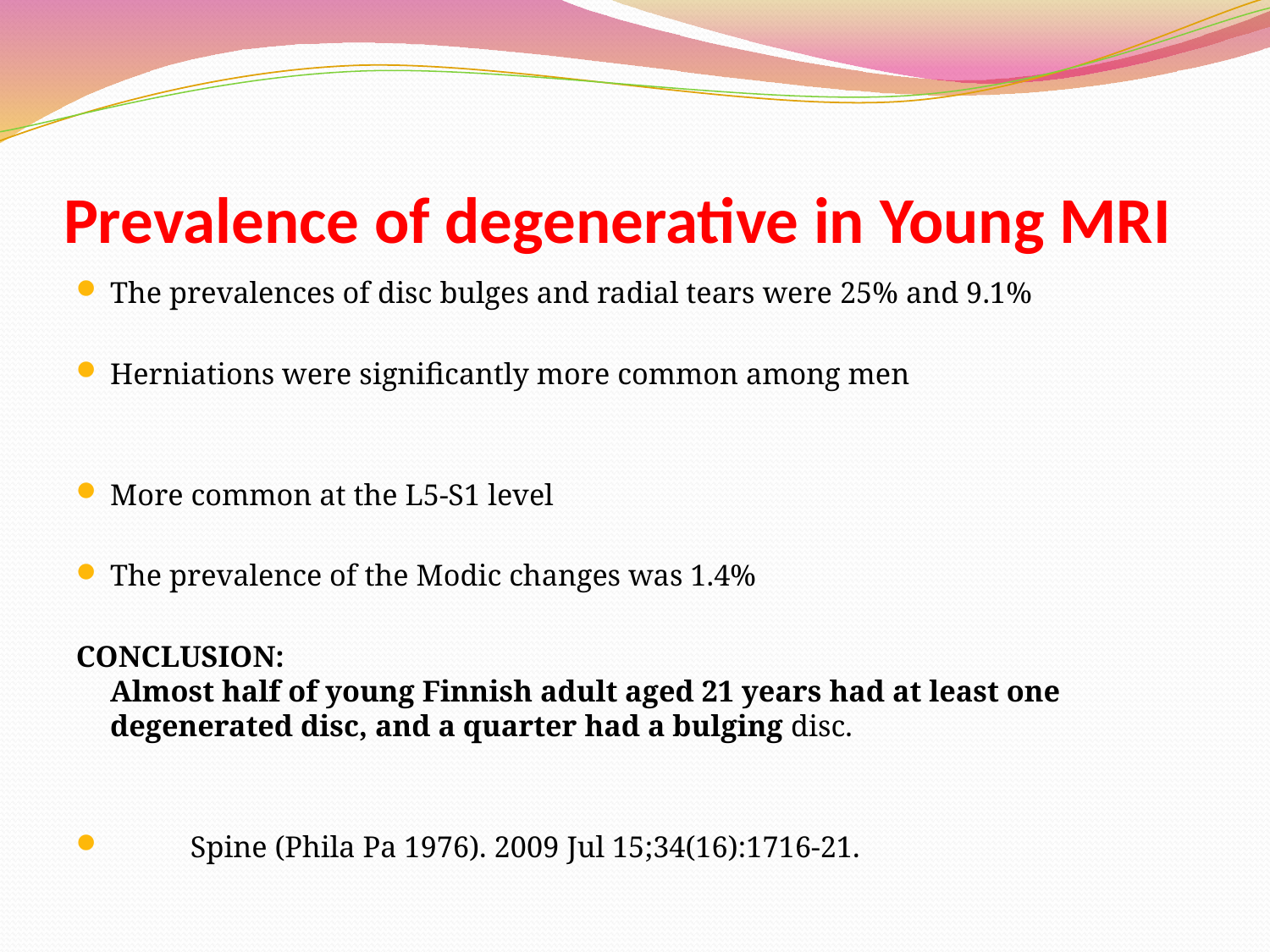

# Prevalence of degenerative in Young MRI
The prevalences of disc bulges and radial tears were 25% and 9.1%

Herniations were significantly more common among men

More common at the L5-S1 level

The prevalence of the Modic changes was 1.4%

CONCLUSION:
Almost half of young Finnish adult aged 21 years had at least one degenerated disc, and a quarter had a bulging disc.

 			Spine (Phila Pa 1976). 2009 Jul 15;34(16):1716-21.